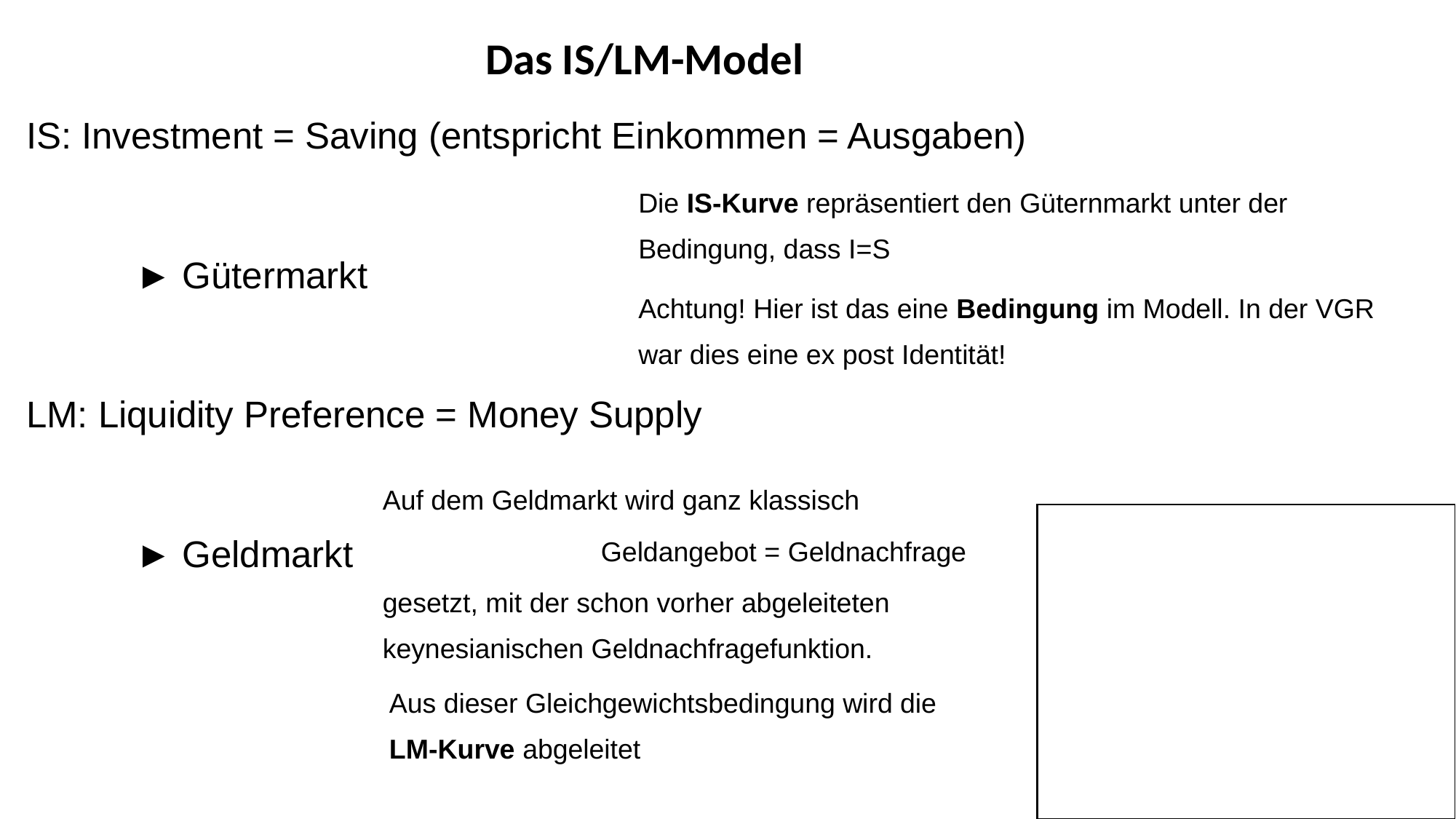

Das IS/LM-Model
IS: Investment = Saving (entspricht Einkommen = Ausgaben)

	► Gütermarkt

LM: Liquidity Preference = Money Supply

	► Geldmarkt

Die IS-Kurve repräsentiert den Güternmarkt unter der Bedingung, dass I=S

Achtung! Hier ist das eine Bedingung im Modell. In der VGR war dies eine ex post Identität!

Auf dem Geldmarkt wird ganz klassisch
		Geldangebot = Geldnachfrage
gesetzt, mit der schon vorher abgeleiteten keynesianischen Geldnachfragefunktion.

Aus dieser Gleichgewichtsbedingung wird die LM-Kurve abgeleitet